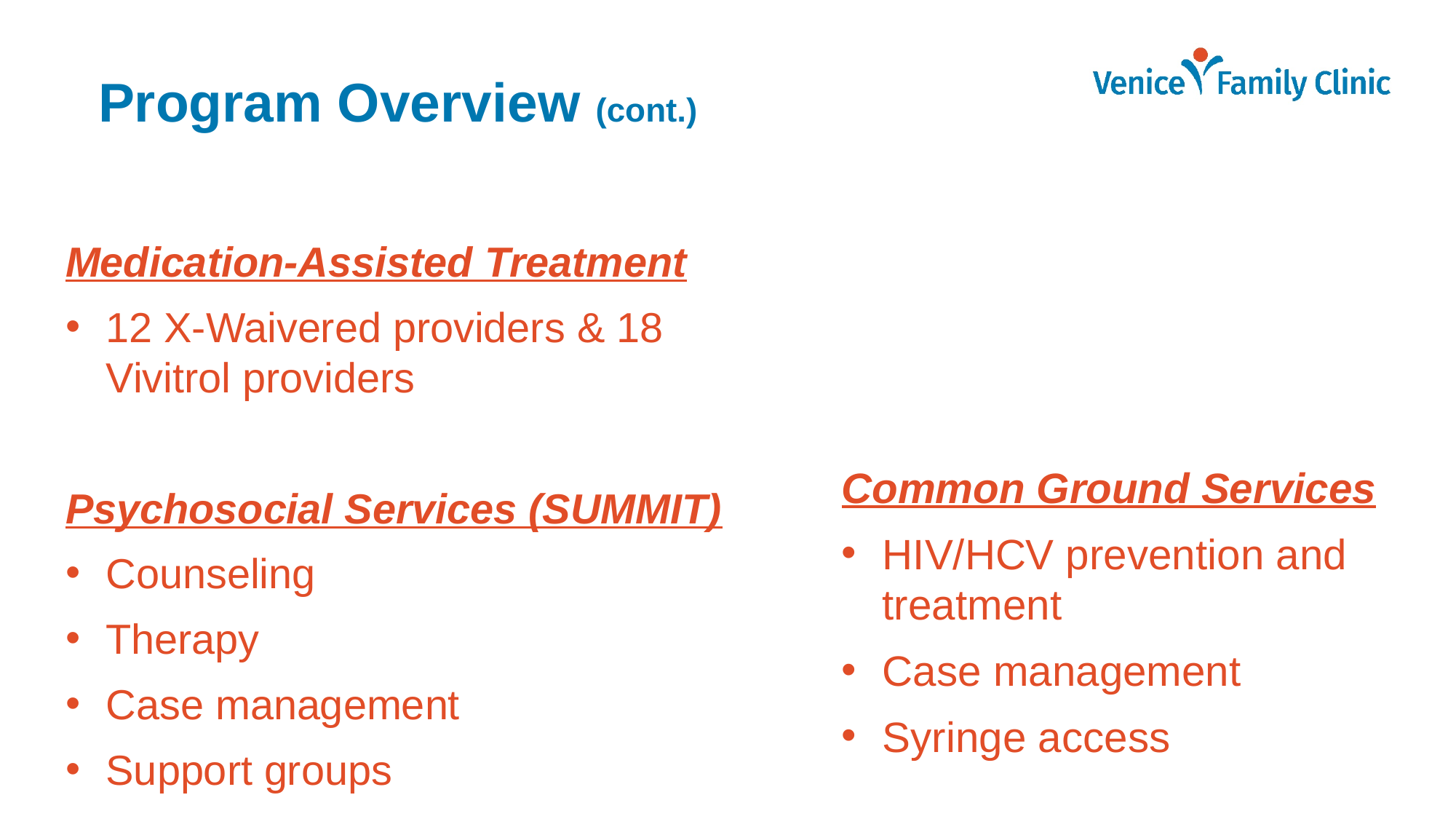

# Program Overview (cont.)
Medication-Assisted Treatment
12 X-Waivered providers & 18 Vivitrol providers

Psychosocial Services (SUMMIT)
Counseling
Therapy
Case management
Support groups

Common Ground Services
HIV/HCV prevention and treatment
Case management
Syringe access